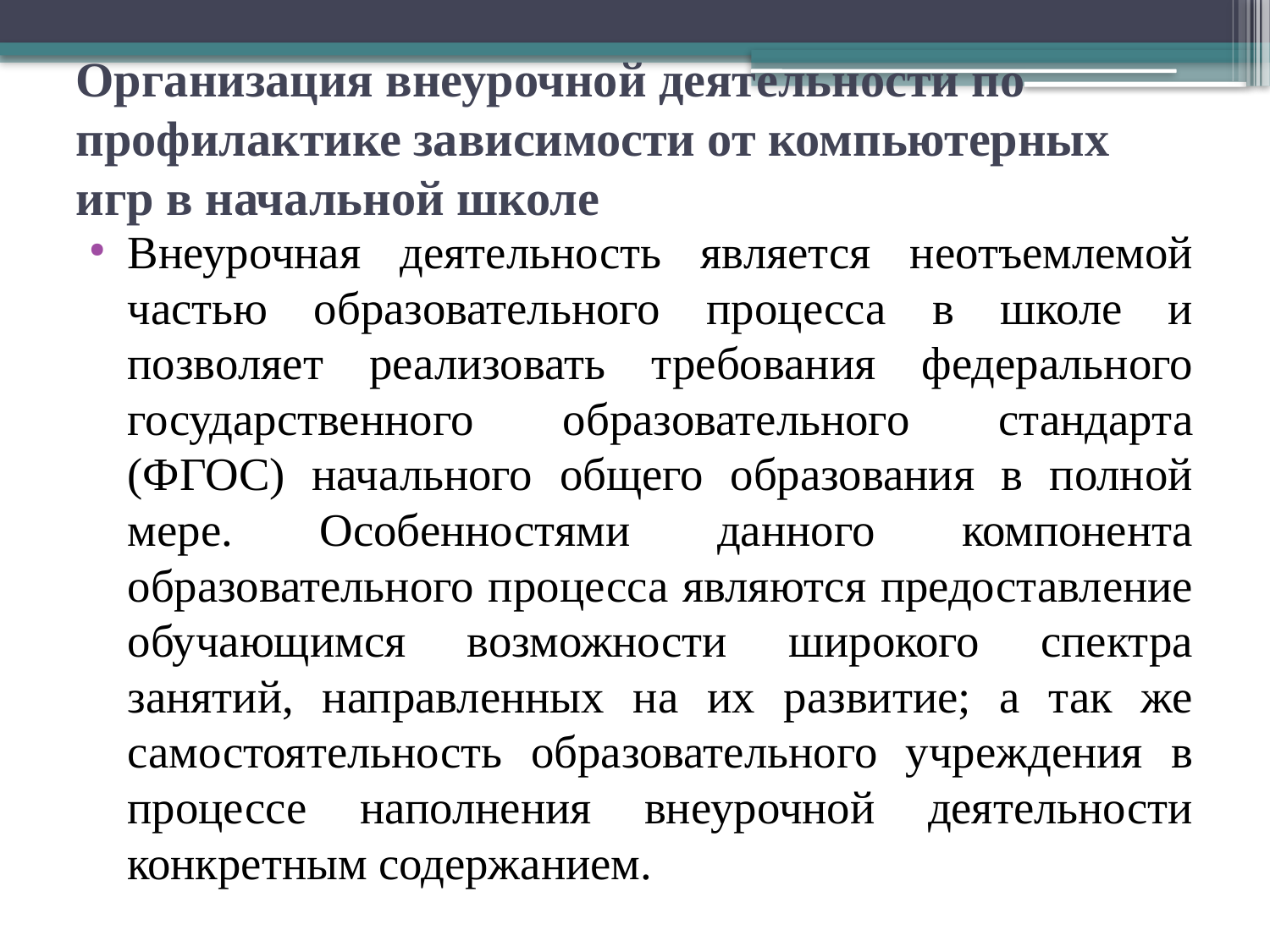

# Организация внеурочной деятельности по профилактике зависимости от компьютерных игр в начальной школе
Внеурочная деятельность является неотъемлемой частью образовательного процесса в школе и позволяет реализовать требования федерального государственного образовательного стандарта (ФГОС) начального общего образования в полной мере. Особенностями данного компонента образовательного процесса являются предоставление обучающимся возможности широкого спектра занятий, направленных на их развитие; а так же самостоятельность образовательного учреждения в процессе наполнения внеурочной деятельности конкретным содержанием.